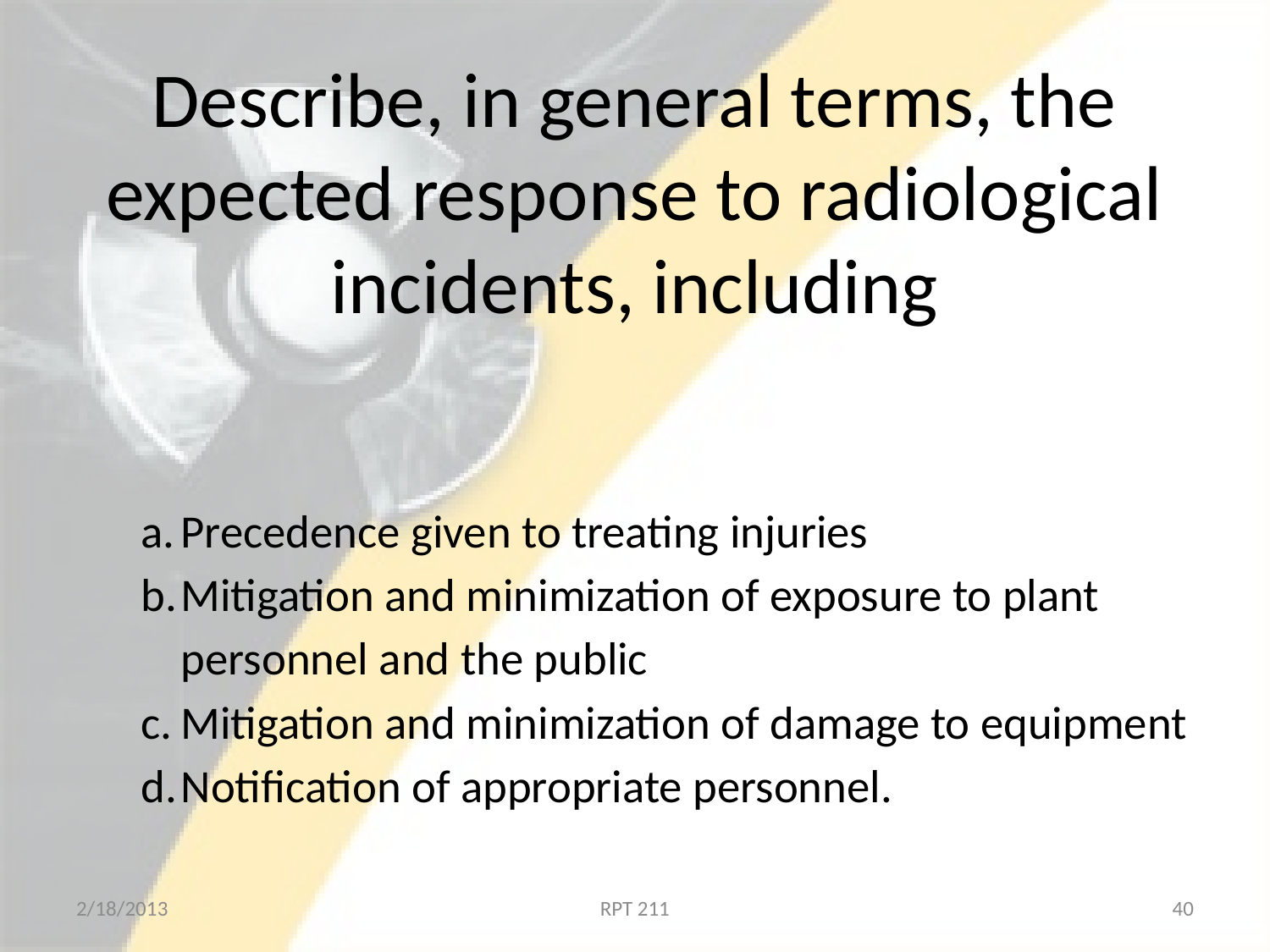

# Describe, in general terms, the expected response to radiological incidents, including
Precedence given to treating injuries
Mitigation and minimization of exposure to plant personnel and the public
Mitigation and minimization of damage to equipment
Notification of appropriate personnel.

2/18/2013
RPT 211
40